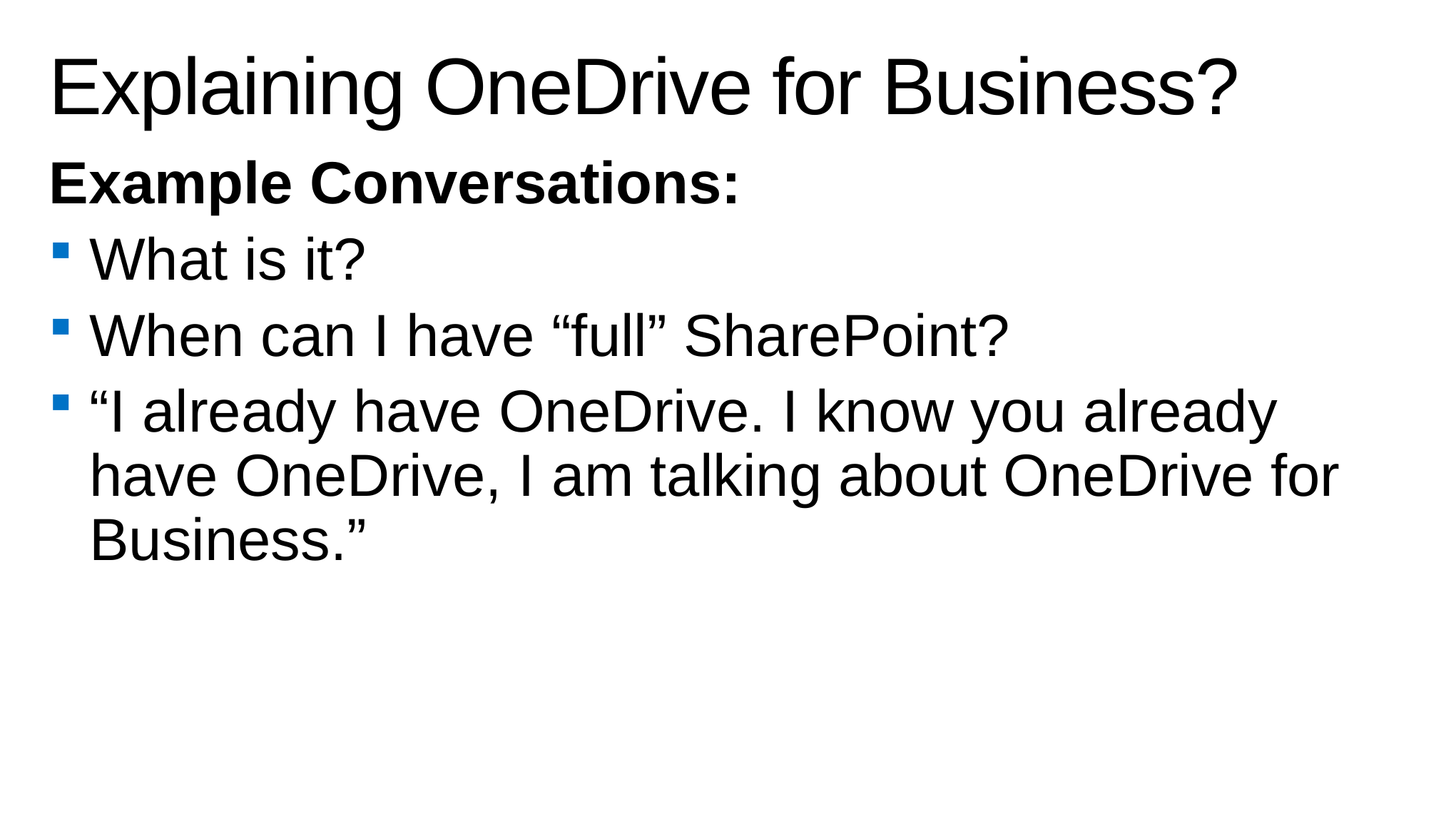

# Explaining OneDrive for Business?
Example Conversations:
What is it?
When can I have “full” SharePoint?
“I already have OneDrive. I know you already have OneDrive, I am talking about OneDrive for Business.”